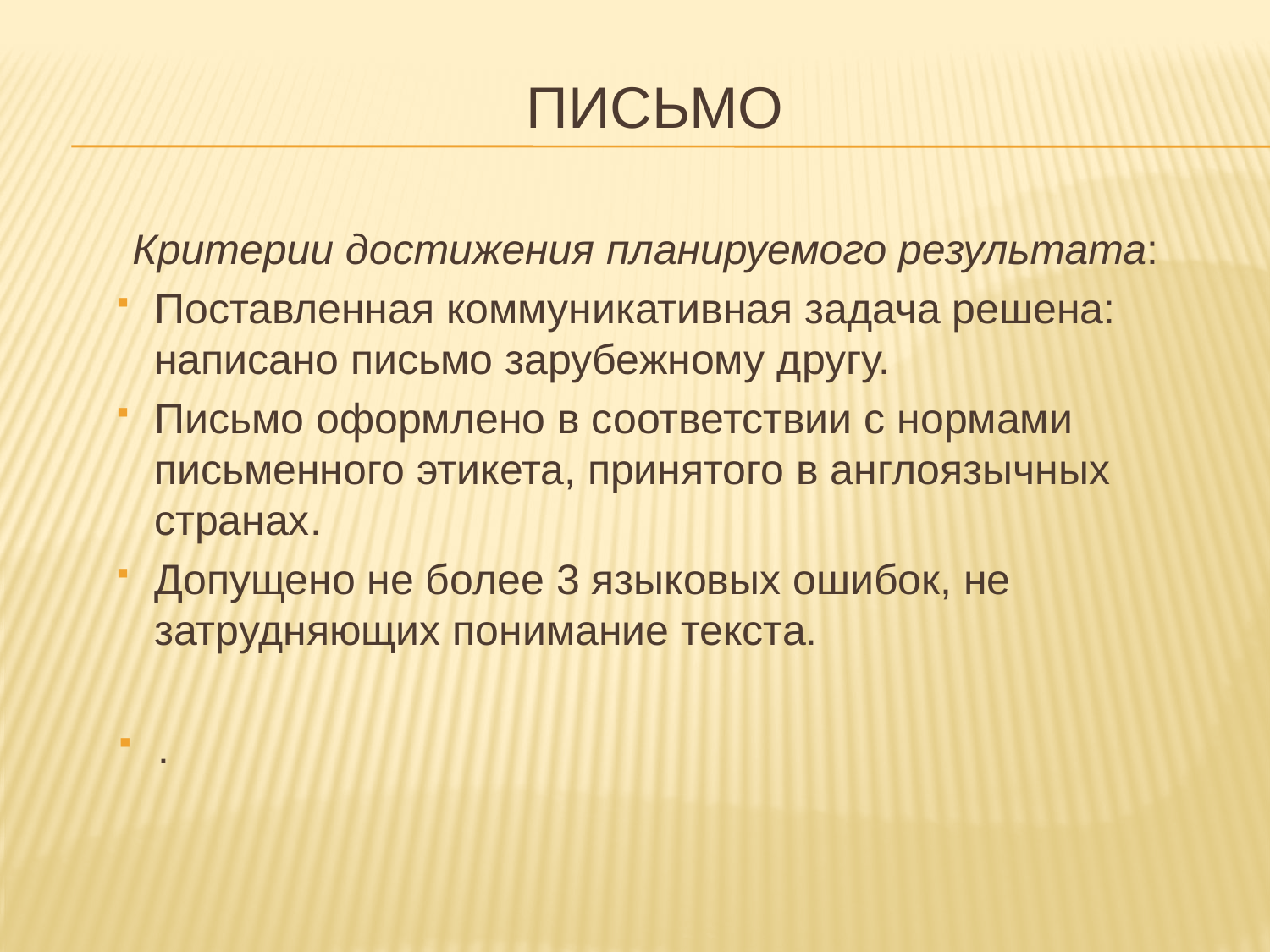

# письмо
Критерии достижения планируемого результата:
Поставленная коммуникативная задача решена: написано письмо зарубежному другу.
Письмо оформлено в соответствии с нормами письменного этикета, принятого в англоязычных странах.
Допущено не более 3 языковых ошибок, не затрудняющих понимание текста.

.